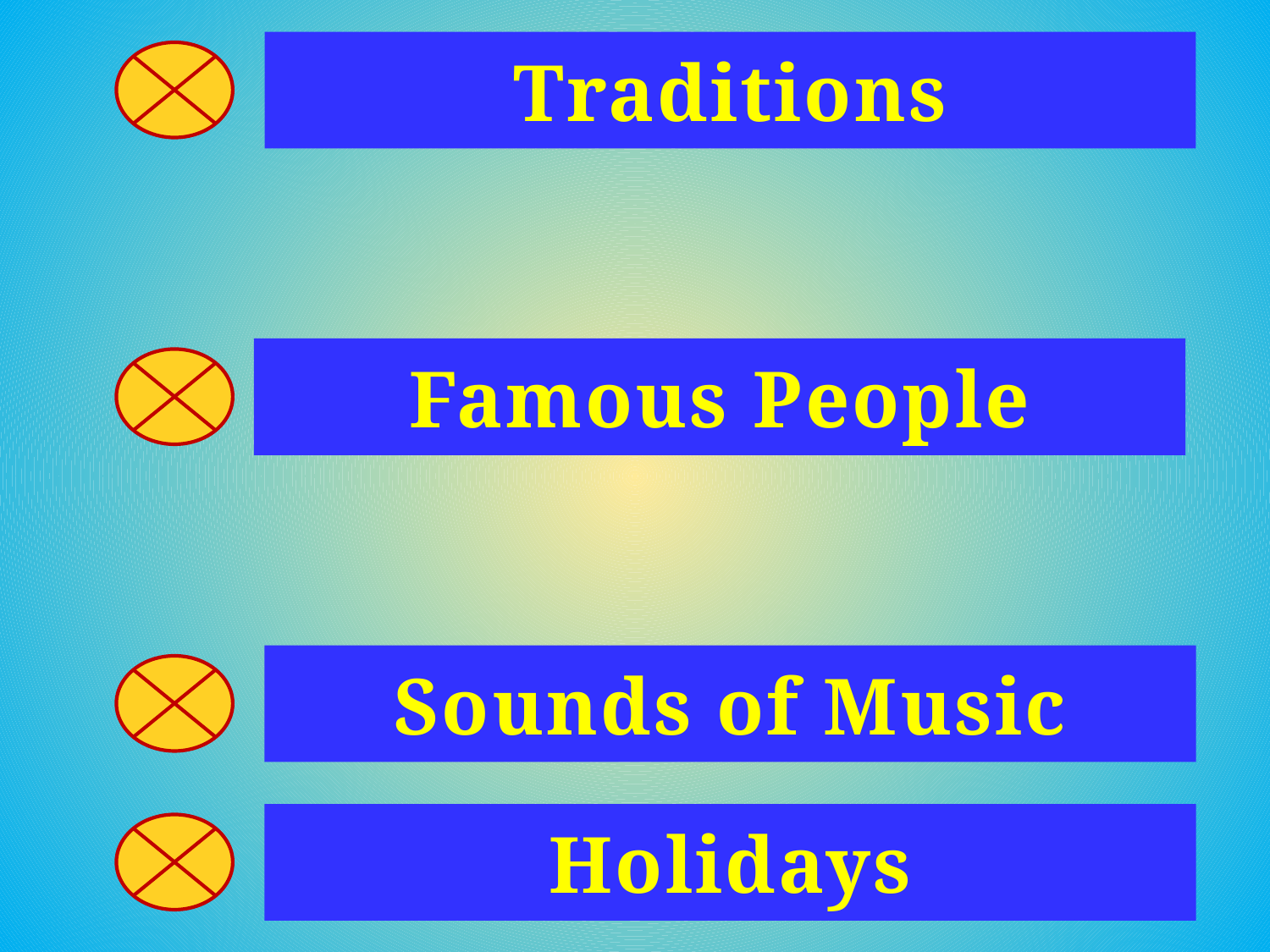

Traditions

Famous People

Sounds of Music

Holidays